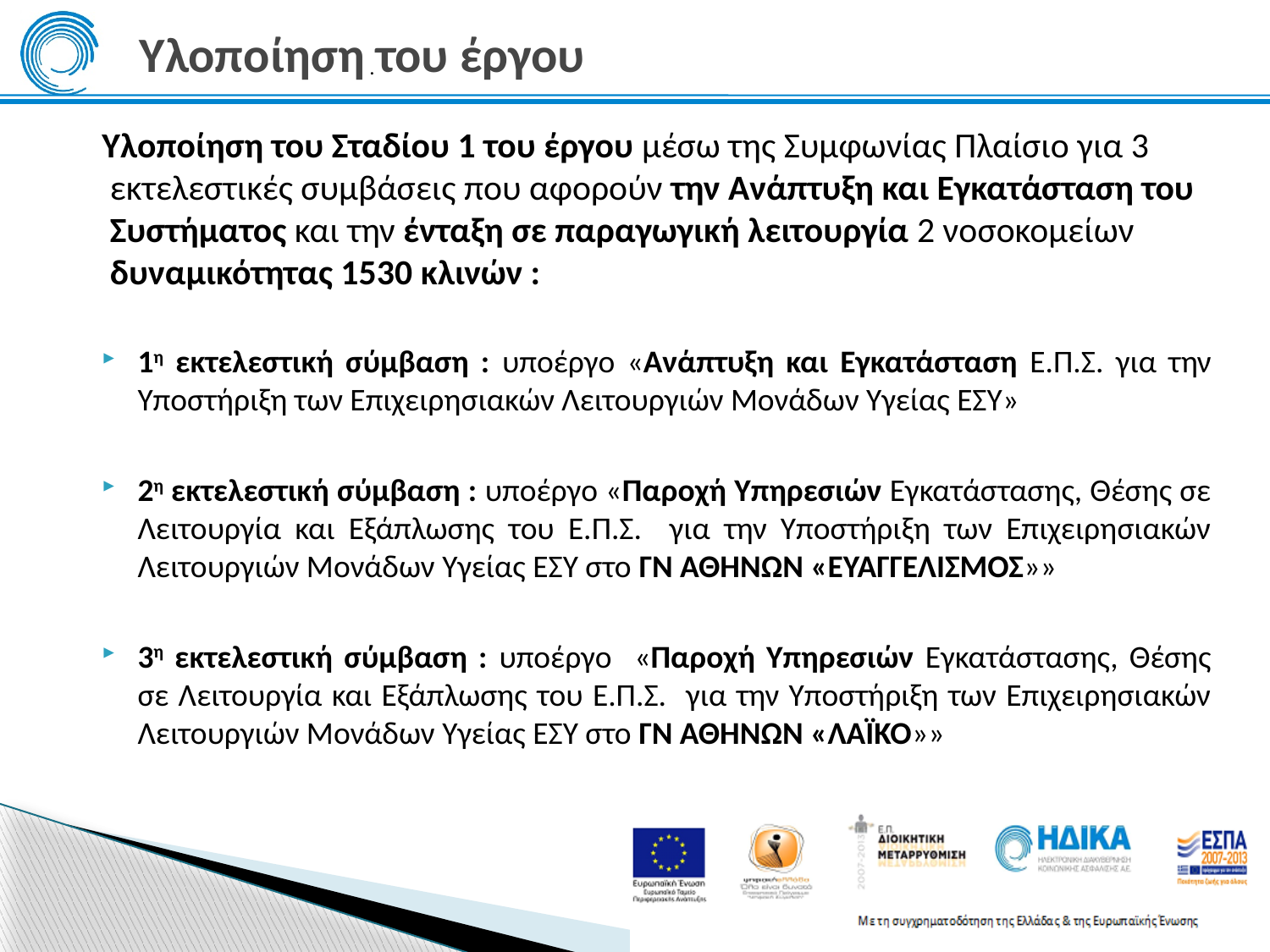

# Yλοποίηση του έργου
.

Υλοποίηση του Σταδίου 1 του έργου μέσω της Συμφωνίας Πλαίσιο για 3
 εκτελεστικές συμβάσεις που αφορούν την Ανάπτυξη και Εγκατάσταση του
 Συστήματος και την ένταξη σε παραγωγική λειτουργία 2 νοσοκομείων
 δυναμικότητας 1530 κλινών :

1η εκτελεστική σύμβαση : υποέργο «Ανάπτυξη και Εγκατάσταση Ε.Π.Σ. για την Υποστήριξη των Επιχειρησιακών Λειτουργιών Μονάδων Υγείας ΕΣΥ»

2η εκτελεστική σύμβαση : υποέργο «Παροχή Υπηρεσιών Εγκατάστασης, Θέσης σε Λειτουργία και Εξάπλωσης του Ε.Π.Σ.  για την Υποστήριξη των Επιχειρησιακών Λειτουργιών Μονάδων Υγείας ΕΣΥ στο ΓΝ ΑΘΗΝΩΝ «ΕΥΑΓΓΕΛΙΣΜΟΣ»»

3η εκτελεστική σύμβαση : υποέργο  «Παροχή Υπηρεσιών Εγκατάστασης, Θέσης σε Λειτουργία και Εξάπλωσης του Ε.Π.Σ.  για την Υποστήριξη των Επιχειρησιακών Λειτουργιών Μονάδων Υγείας ΕΣΥ στο ΓΝ ΑΘΗΝΩΝ «ΛΑΪΚΟ»»